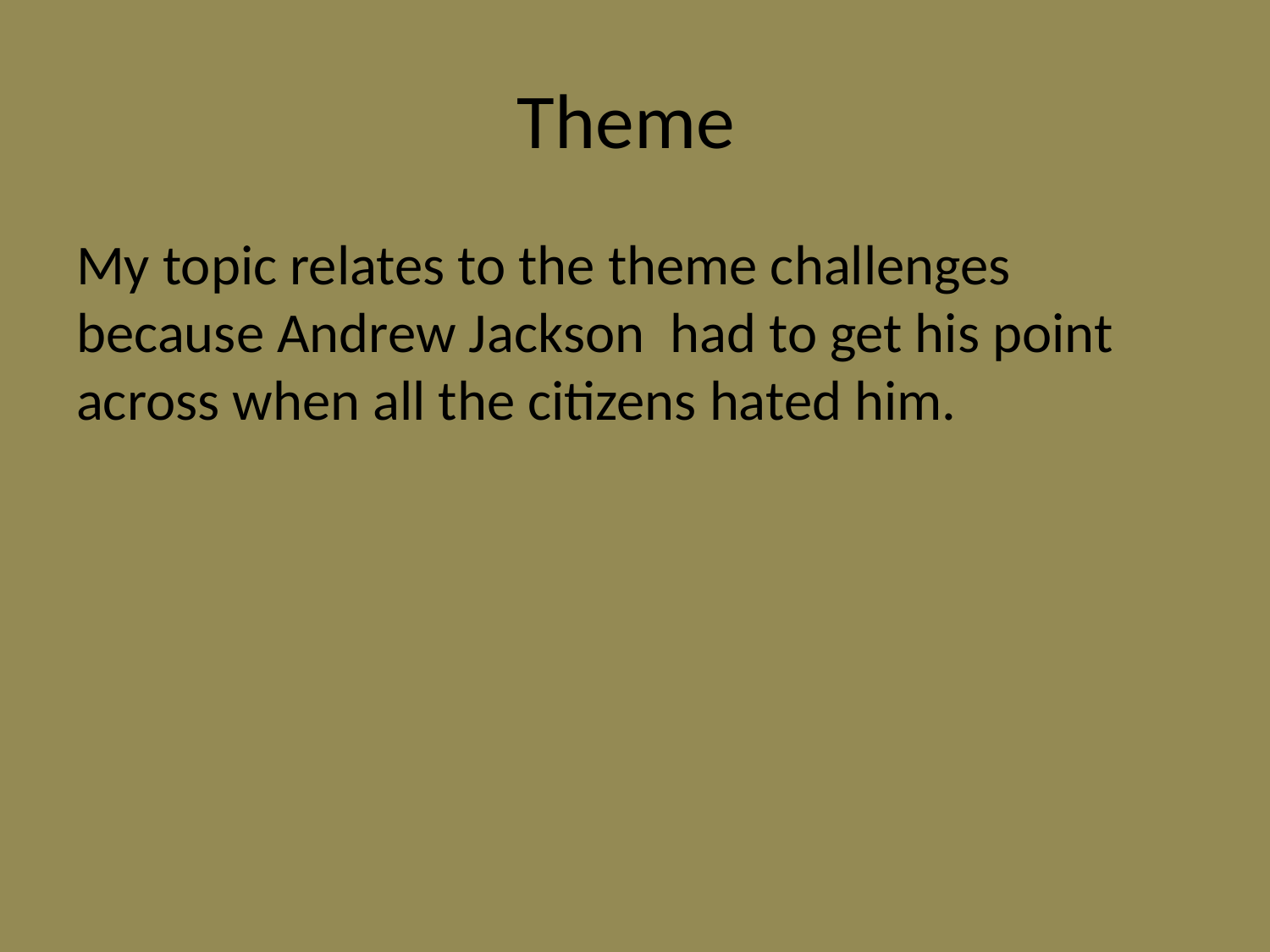

# Theme
My topic relates to the theme challenges because Andrew Jackson  had to get his point across when all the citizens hated him.